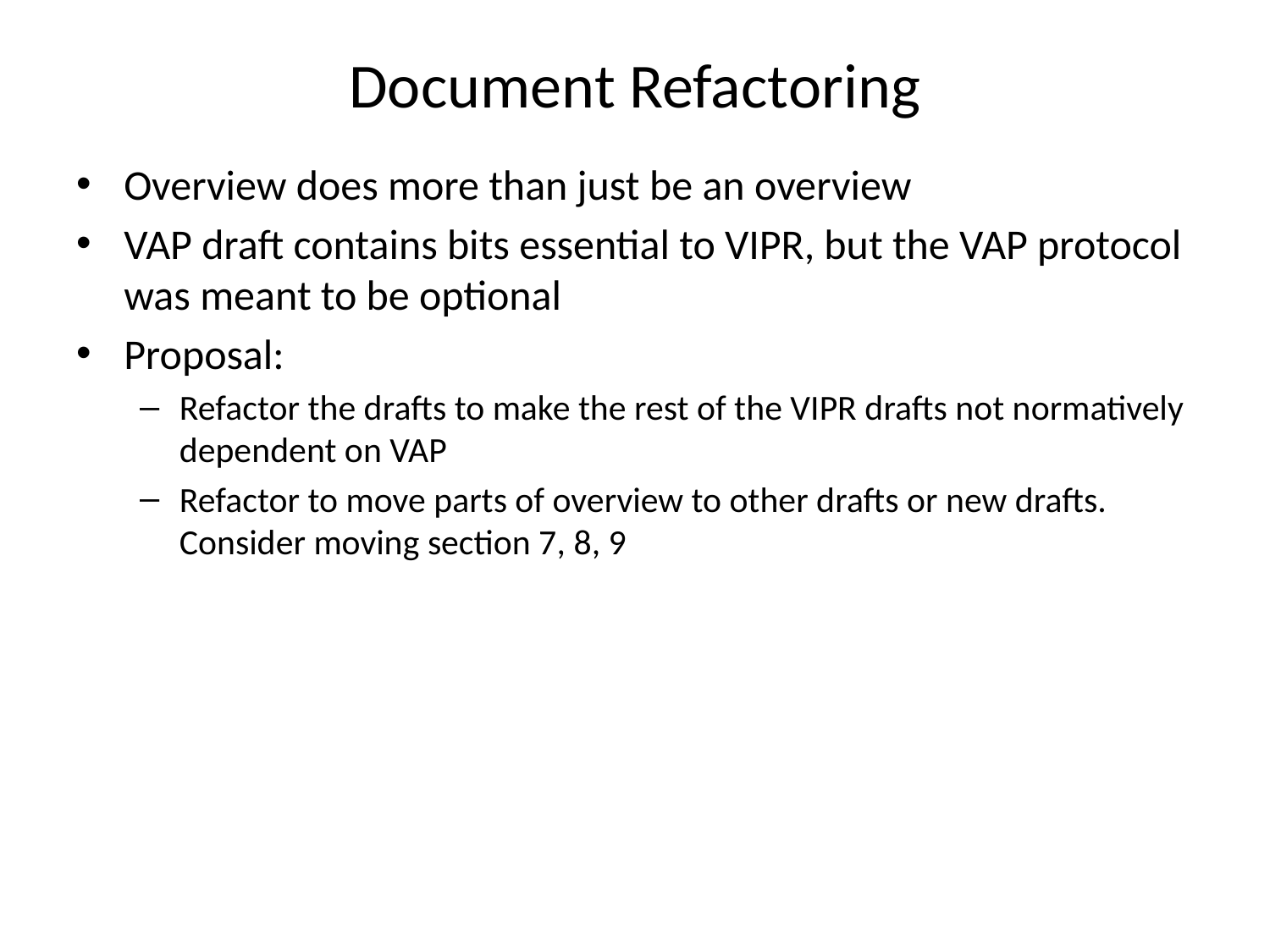

# Document Refactoring
Overview does more than just be an overview
VAP draft contains bits essential to VIPR, but the VAP protocol was meant to be optional
Proposal:
Refactor the drafts to make the rest of the VIPR drafts not normatively dependent on VAP
Refactor to move parts of overview to other drafts or new drafts. Consider moving section 7, 8, 9